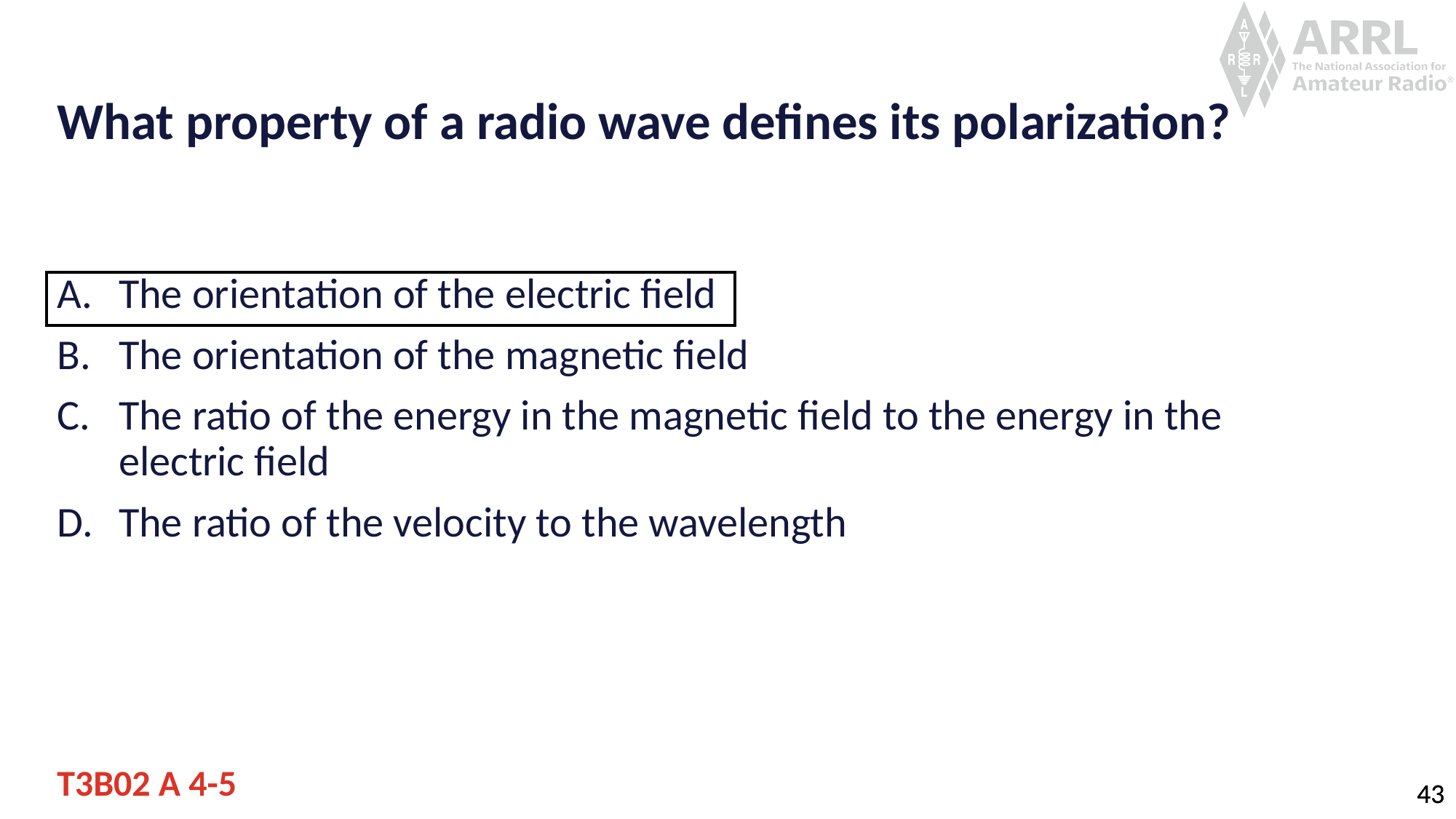

# What property of a radio wave defines its polarization?
The orientation of the electric field
The orientation of the magnetic field
The ratio of the energy in the magnetic field to the energy in the electric field
The ratio of the velocity to the wavelength

T3B02 A 4-5